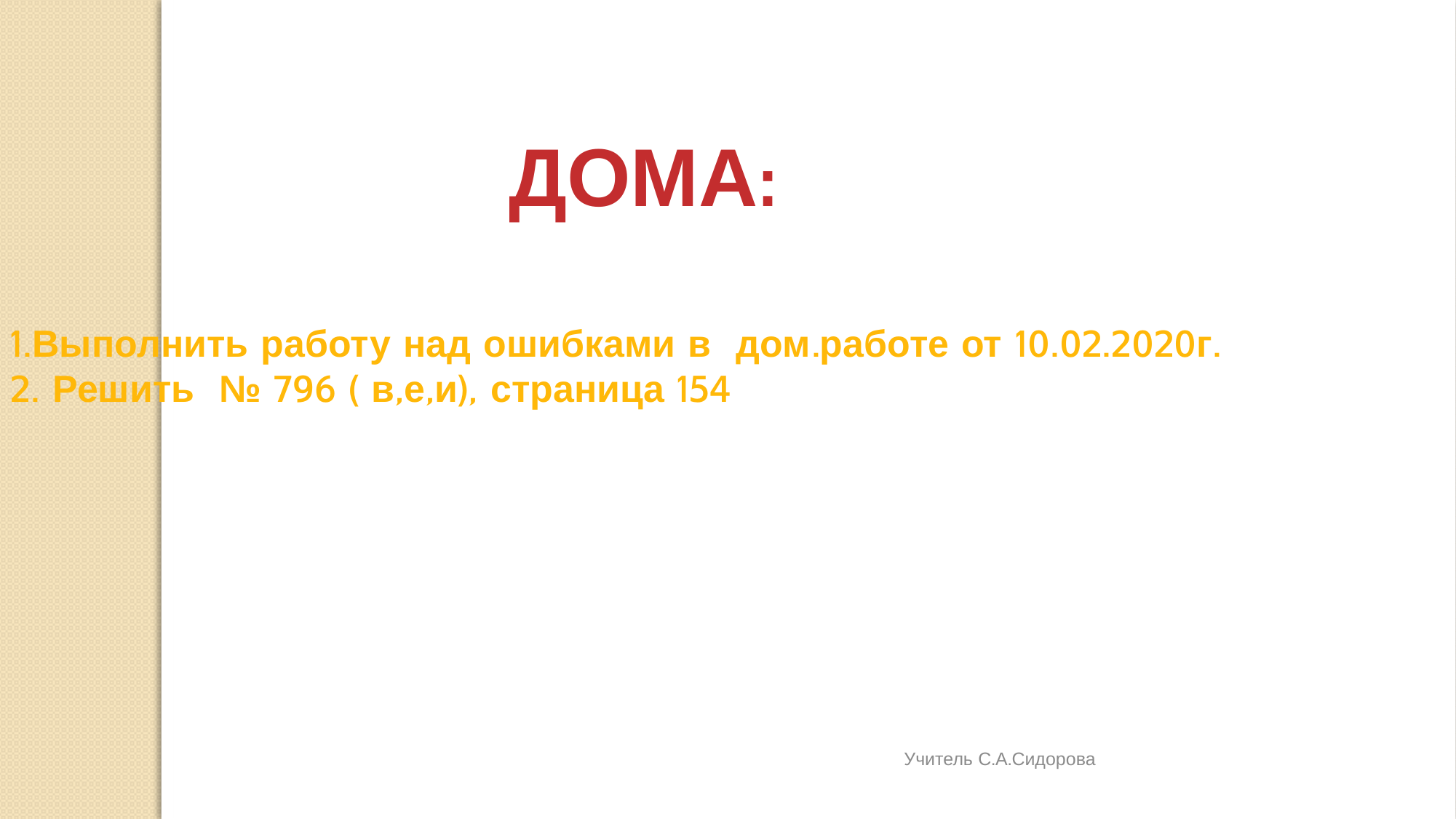

ДОМА:
1.Выполнить работу над ошибками в  дом.работе от 10.02.2020г.
2. Решить  № 796 ( в,е,и), страница 154
Учитель С.А.Сидорова